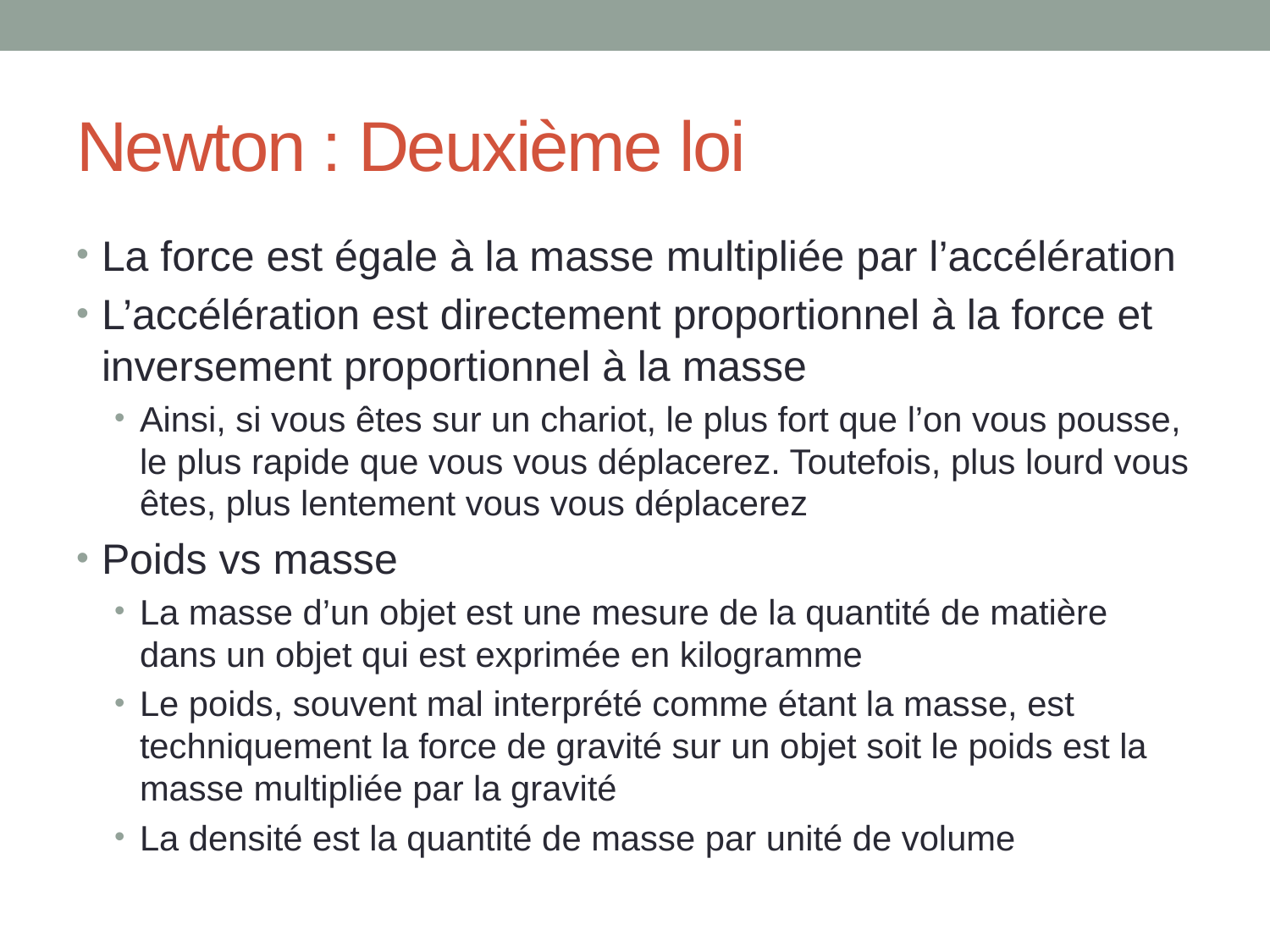

# Newton : Deuxième loi
La force est égale à la masse multipliée par l’accélération
L’accélération est directement proportionnel à la force et inversement proportionnel à la masse
Ainsi, si vous êtes sur un chariot, le plus fort que l’on vous pousse, le plus rapide que vous vous déplacerez. Toutefois, plus lourd vous êtes, plus lentement vous vous déplacerez
Poids vs masse
La masse d’un objet est une mesure de la quantité de matière dans un objet qui est exprimée en kilogramme
Le poids, souvent mal interprété comme étant la masse, est techniquement la force de gravité sur un objet soit le poids est la masse multipliée par la gravité
La densité est la quantité de masse par unité de volume